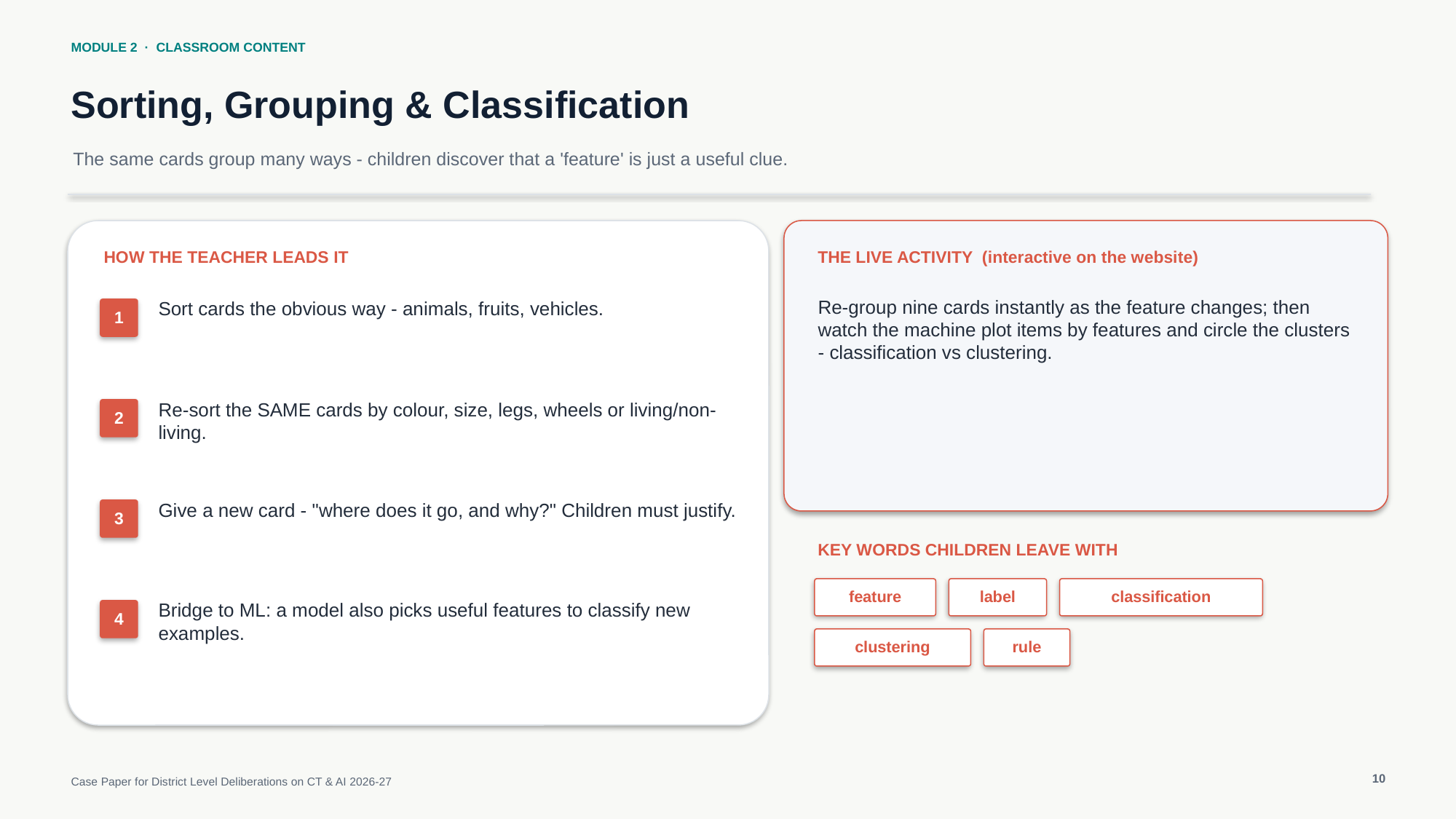

MODULE 2  ·  CLASSROOM CONTENT
Sorting, Grouping & Classification
The same cards group many ways - children discover that a 'feature' is just a useful clue.

HOW THE TEACHER LEADS IT
THE LIVE ACTIVITY  (interactive on the website)
Re-group nine cards instantly as the feature changes; then watch the machine plot items by features and circle the clusters - classification vs clustering.
Sort cards the obvious way - animals, fruits, vehicles.

1
Re-sort the SAME cards by colour, size, legs, wheels or living/non-living.

2
Give a new card - "where does it go, and why?" Children must justify.

3
KEY WORDS CHILDREN LEAVE WITH

feature
label
classification
Bridge to ML: a model also picks useful features to classify new examples.

4

clustering
rule
10
Case Paper for District Level Deliberations on CT & AI 2026-27